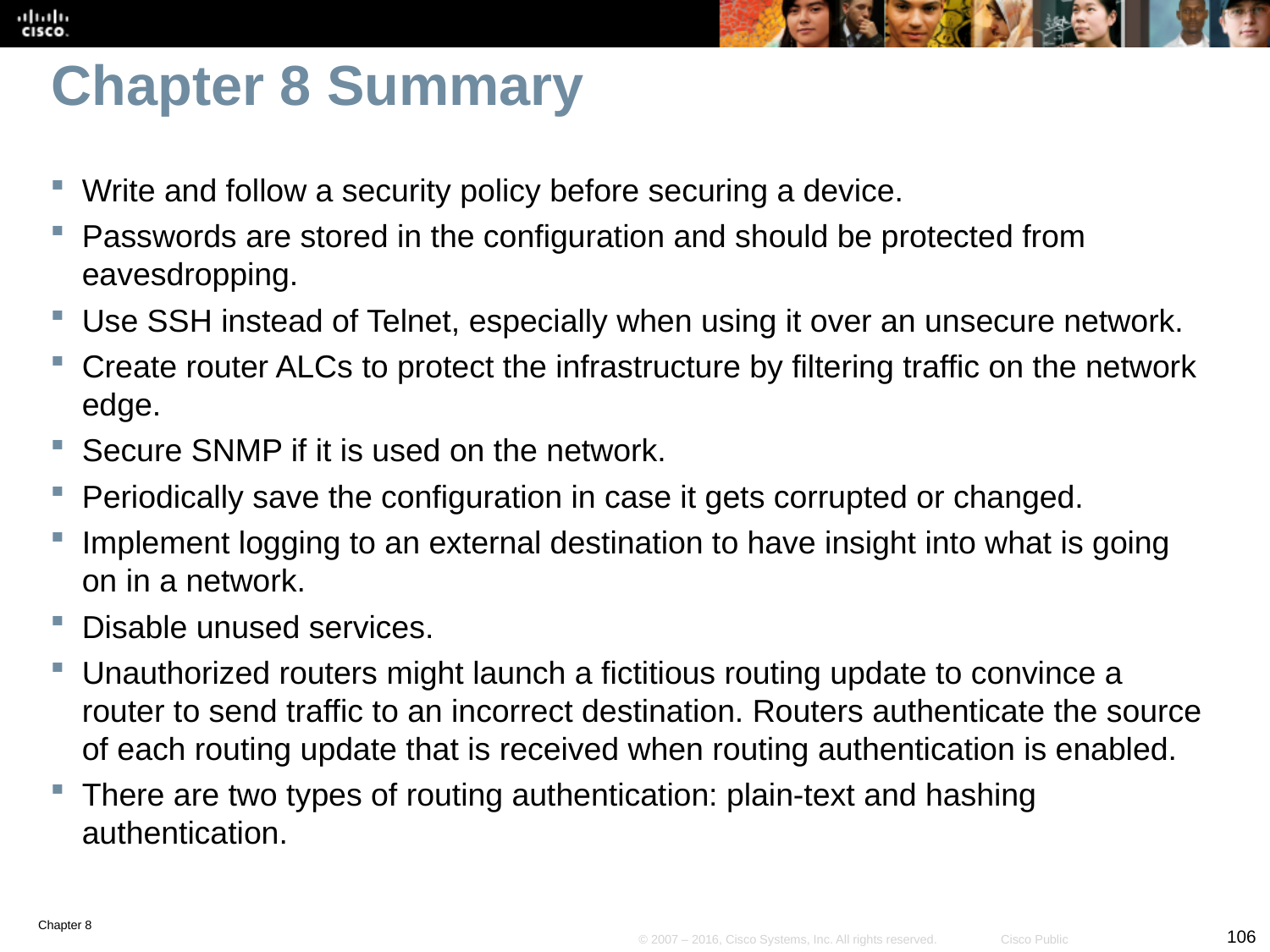

# Chapter 8 Summary
Write and follow a security policy before securing a device.
Passwords are stored in the configuration and should be protected from eavesdropping.
Use SSH instead of Telnet, especially when using it over an unsecure network.
Create router ALCs to protect the infrastructure by filtering traffic on the network edge.
Secure SNMP if it is used on the network.
Periodically save the configuration in case it gets corrupted or changed.
Implement logging to an external destination to have insight into what is going on in a network.
Disable unused services.
Unauthorized routers might launch a fictitious routing update to convince a router to send traffic to an incorrect destination. Routers authenticate the source of each routing update that is received when routing authentication is enabled.
There are two types of routing authentication: plain-text and hashing authentication.